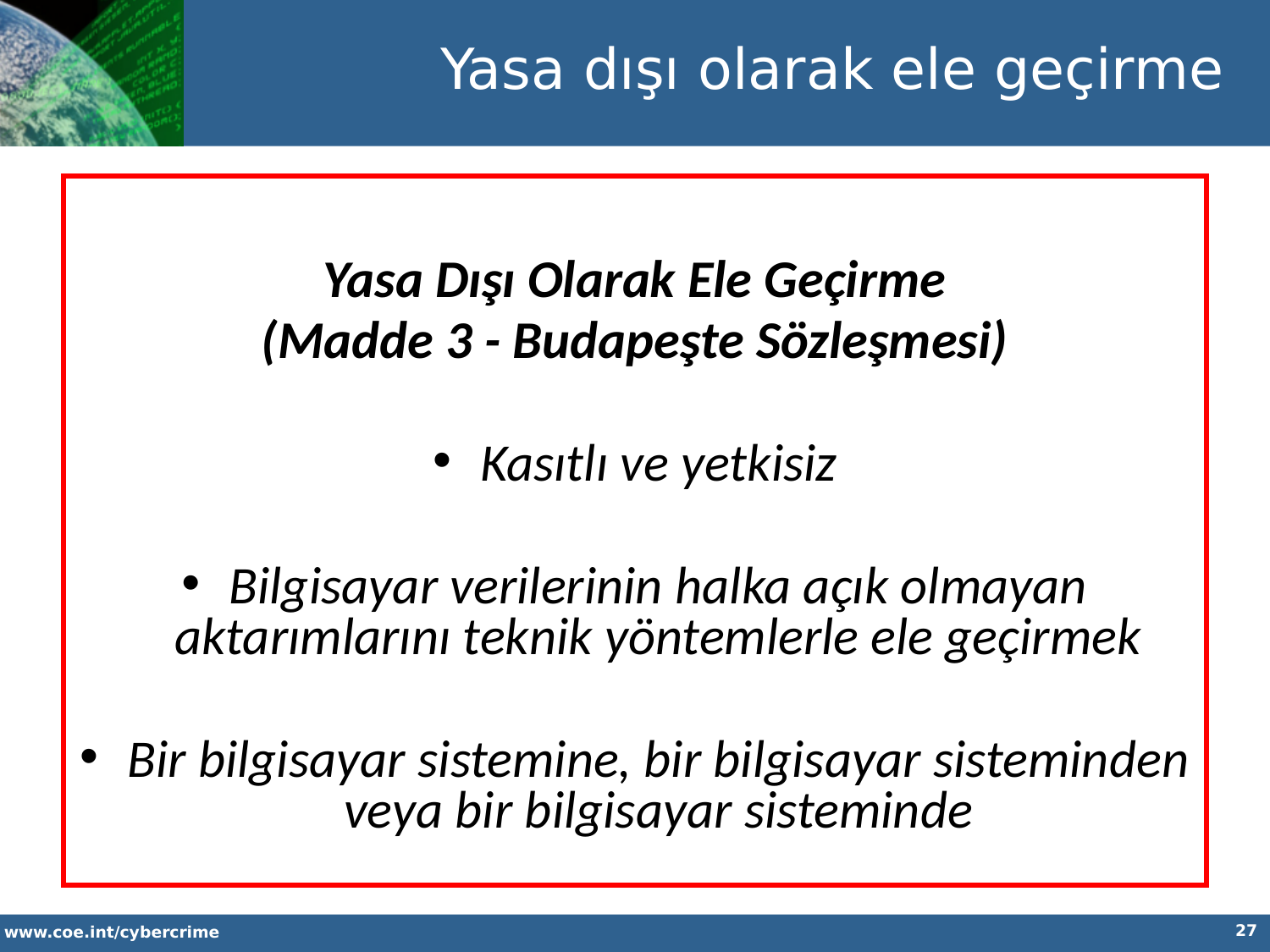

Yasa dışı olarak ele geçirme

Yasa Dışı Olarak Ele Geçirme
(Madde 3 - Budapeşte Sözleşmesi)

Kasıtlı ve yetkisiz

Bilgisayar verilerinin halka açık olmayan aktarımlarını teknik yöntemlerle ele geçirmek

Bir bilgisayar sistemine, bir bilgisayar sisteminden veya bir bilgisayar sisteminde